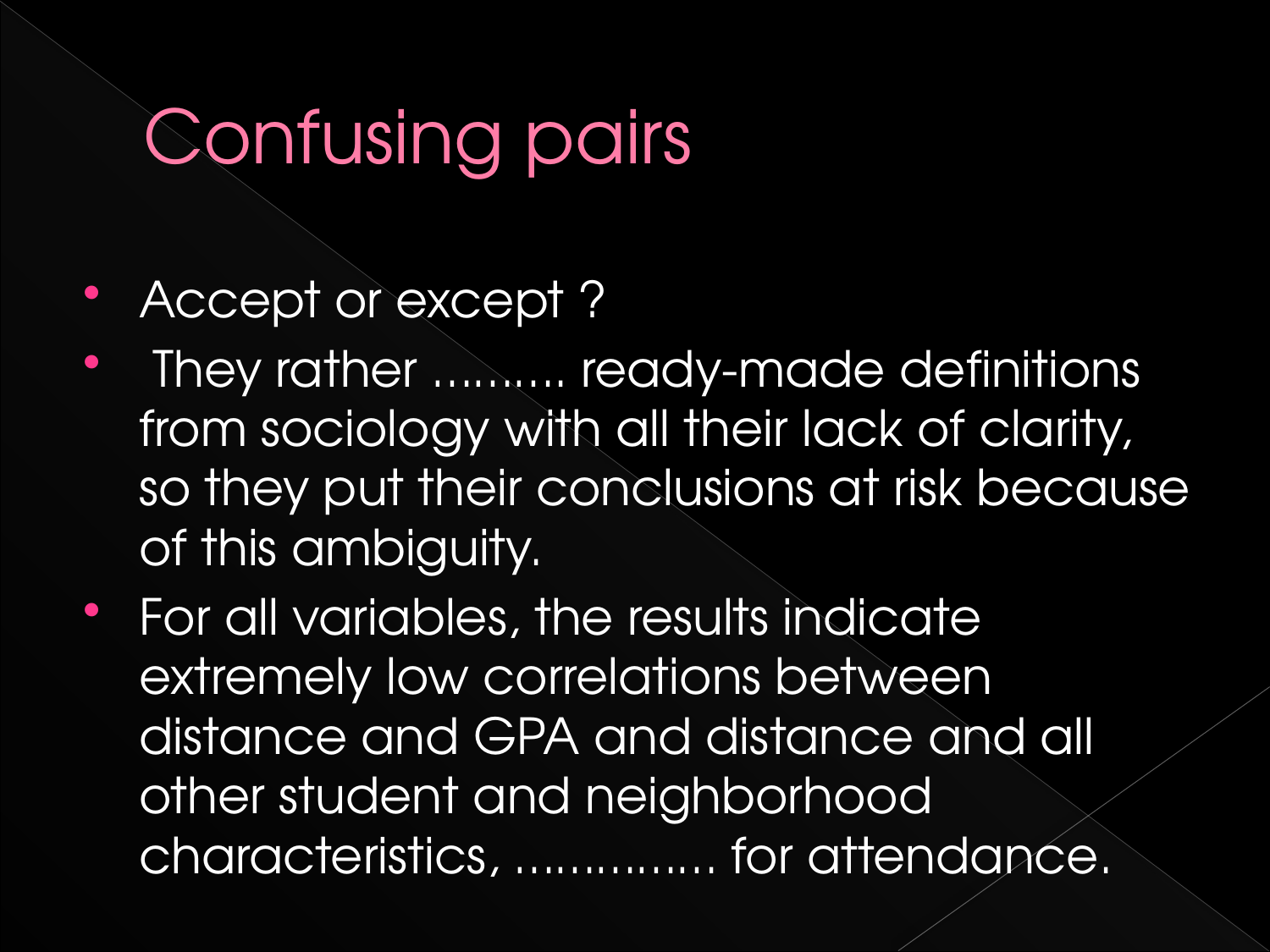

# Confusing pairs
Accept or except ?
 They rather ………. ready-made definitions from sociology with all their lack of clarity, so they put their conclusions at risk because of this ambiguity.
For all variables, the results indicate extremely low correlations between distance and GPA and distance and all other student and neighborhood characteristics, …………… for attendance.